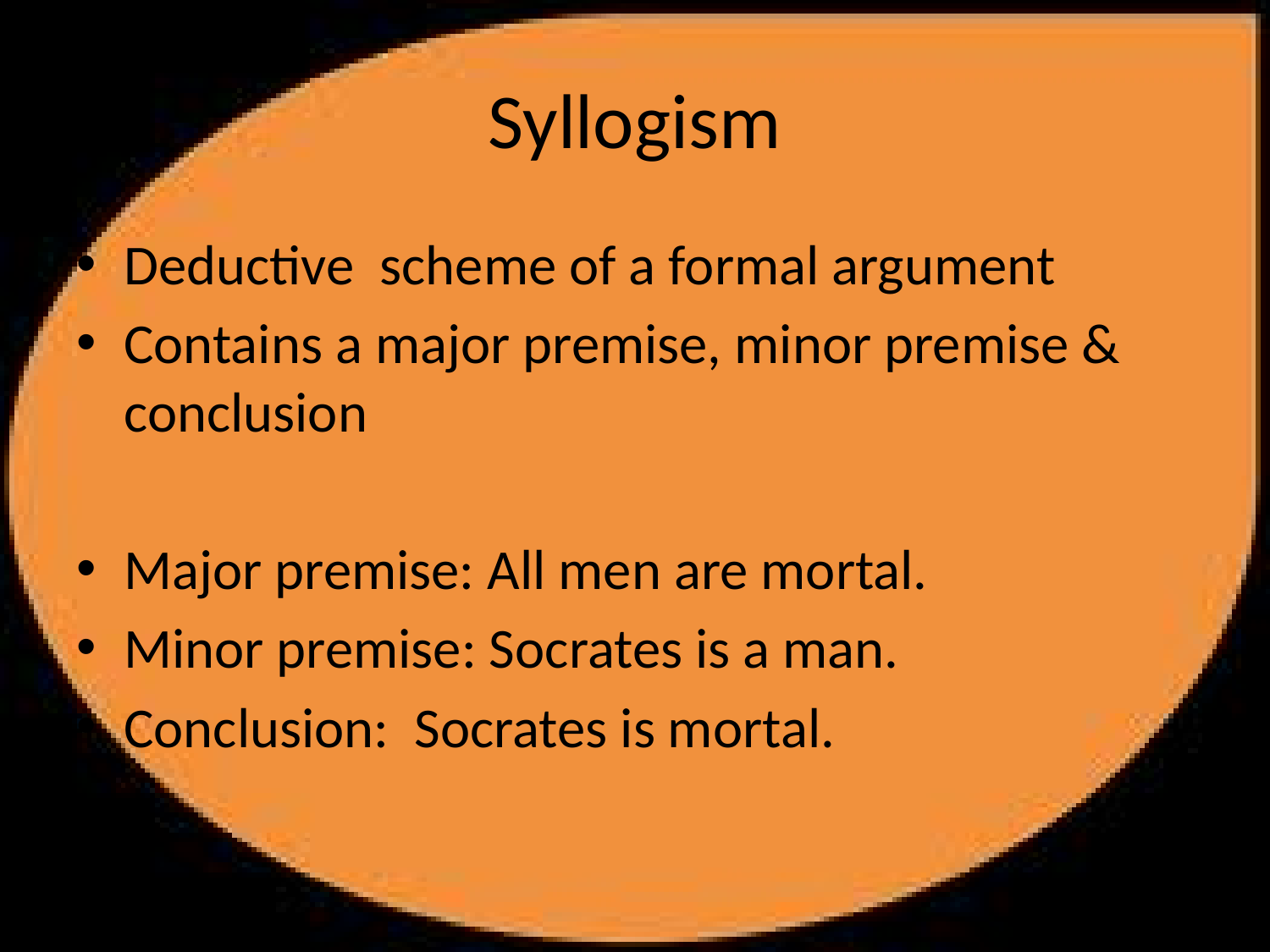

# Syllogism
Deductive  scheme of a formal argument
Contains a major premise, minor premise & conclusion

Major premise: All men are mortal.
Minor premise: Socrates is a man.
Conclusion:  Socrates is mortal.